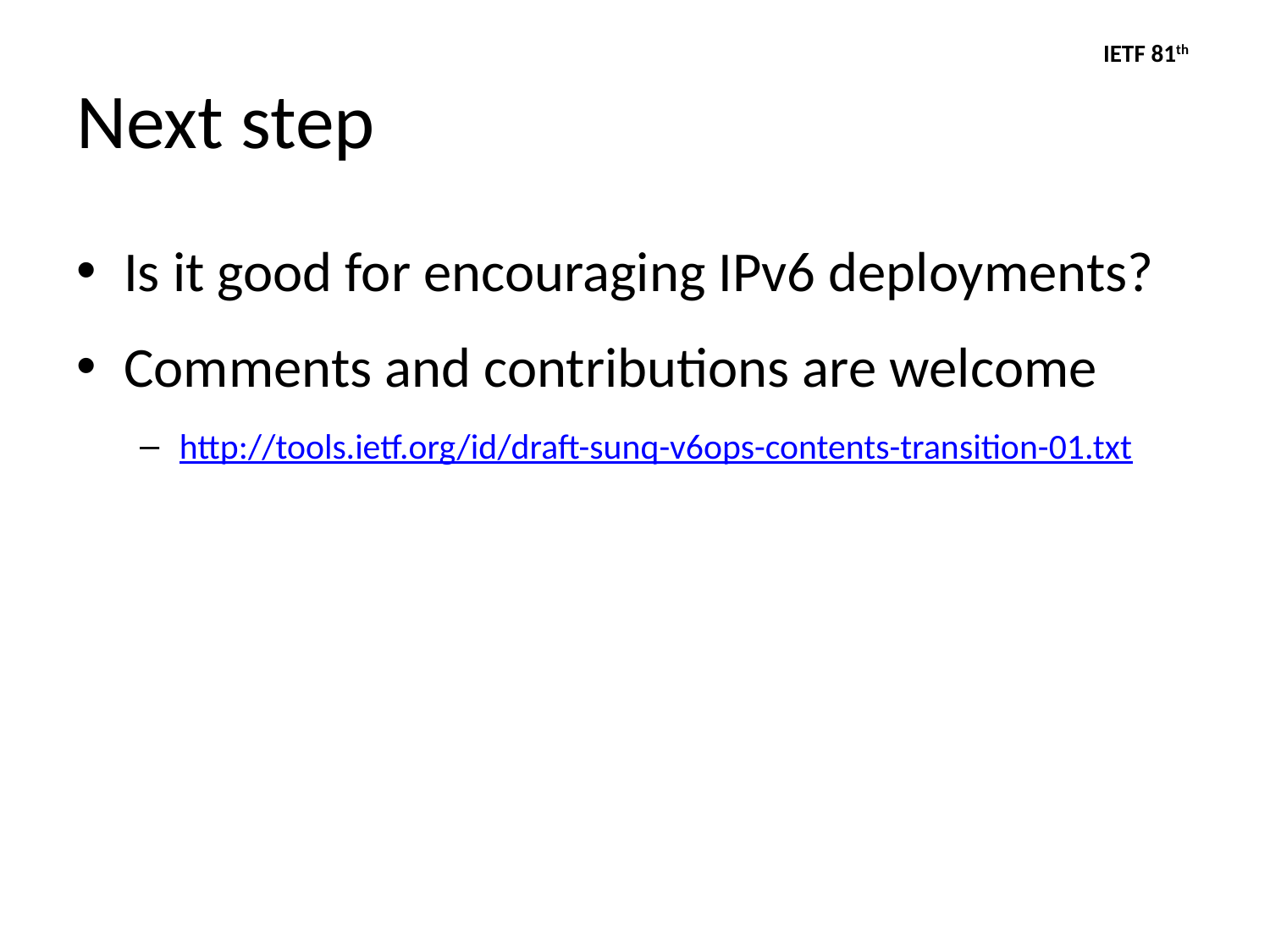

# Next step
Is it good for encouraging IPv6 deployments?
Comments and contributions are welcome
http://tools.ietf.org/id/draft-sunq-v6ops-contents-transition-01.txt